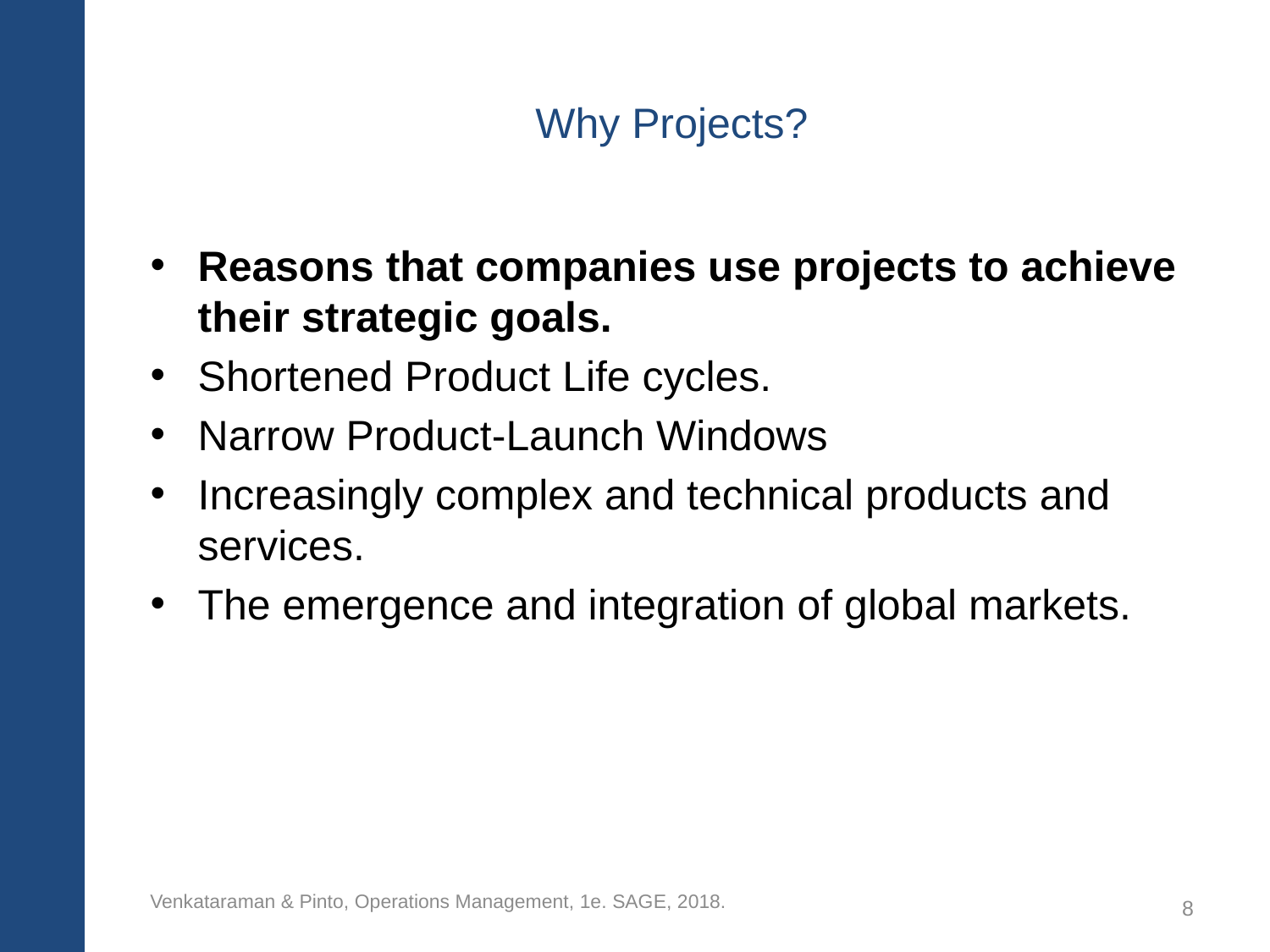

# Why Projects?
Reasons that companies use projects to achieve their strategic goals.
Shortened Product Life cycles.
Narrow Product-Launch Windows
Increasingly complex and technical products and services.
The emergence and integration of global markets.
Venkataraman & Pinto, Operations Management, 1e. SAGE, 2018.
8